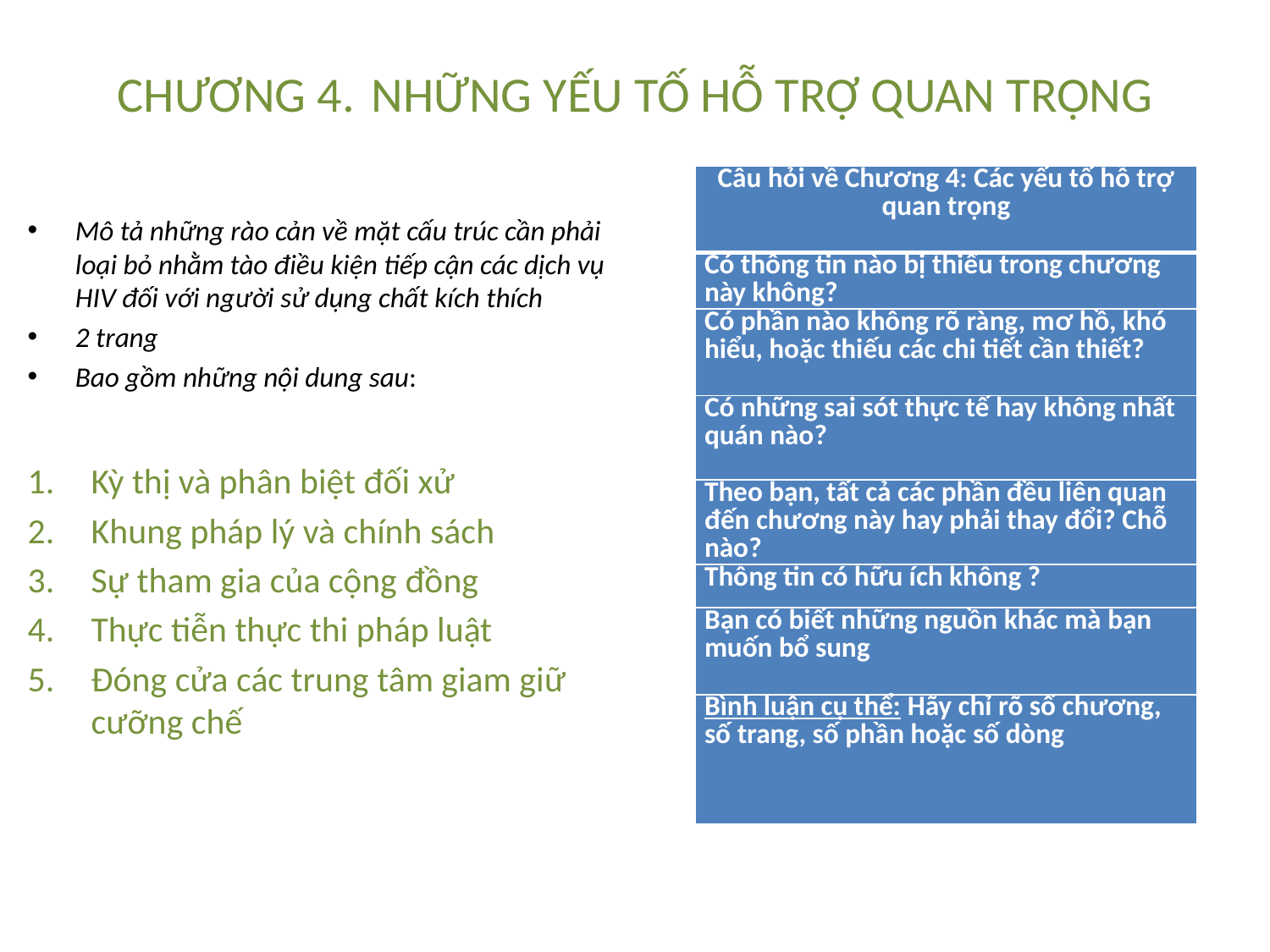

# CHƯƠNG 4.	NHỮNG YẾU TỐ HỖ TRỢ QUAN TRỌNG
| Câu hỏi về Chương 4: Các yếu tố hỗ trợ quan trọng |
| --- |
| Có thông tin nào bị thiếu trong chương này không? |
| Có phần nào không rõ ràng, mơ hồ, khó hiểu, hoặc thiếu các chi tiết cần thiết? |
| Có những sai sót thực tế hay không nhất quán nào? |
| Theo bạn, tất cả các phần đều liên quan đến chương này hay phải thay đổi? Chỗ nào? |
| Thông tin có hữu ích không ? |
| Bạn có biết những nguồn khác mà bạn muốn bổ sung |
| Bình luận cụ thể: Hãy chỉ rõ số chương, số trang, số phần hoặc số dòng |
Mô tả những rào cản về mặt cấu trúc cần phải loại bỏ nhằm tào điều kiện tiếp cận các dịch vụ HIV đối với người sử dụng chất kích thích
2 trang
Bao gồm những nội dung sau:

Kỳ thị và phân biệt đối xử
Khung pháp lý và chính sách
Sự tham gia của cộng đồng
Thực tiễn thực thi pháp luật
Đóng cửa các trung tâm giam giữ cưỡng chế